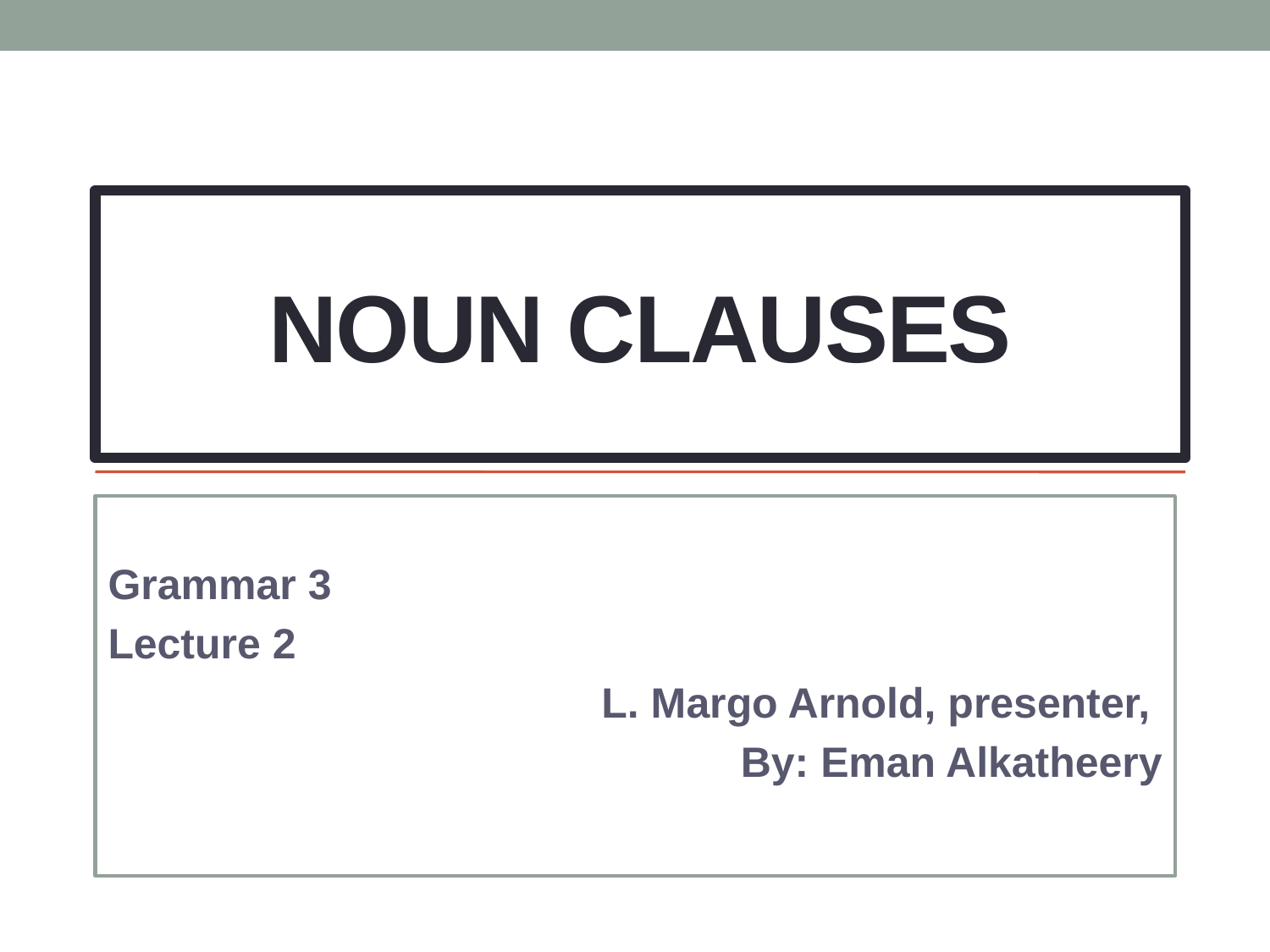

# Noun Clauses

Grammar 3
Lecture 2
L. Margo Arnold, presenter,
By: Eman Alkatheery